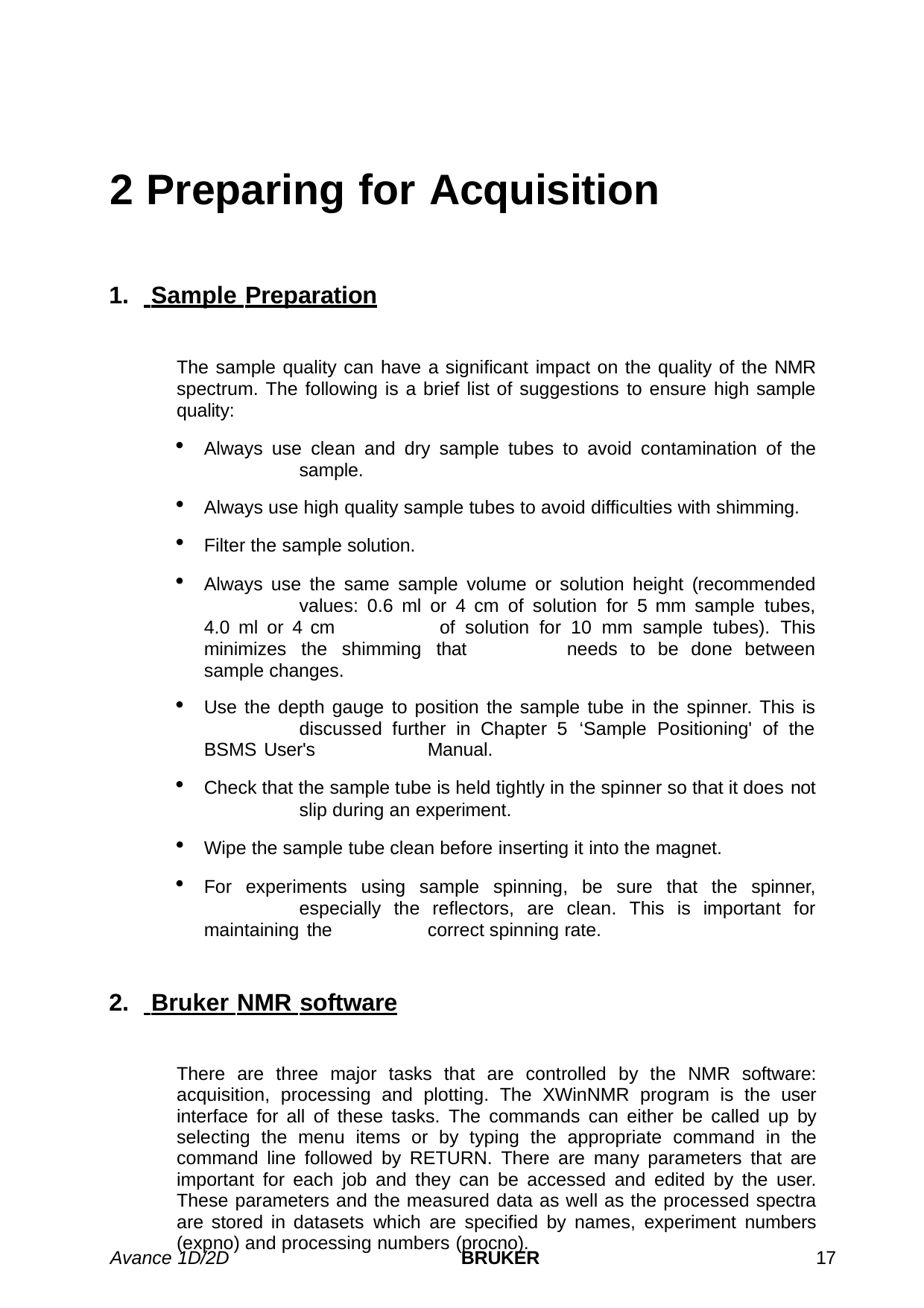

# 2 Preparing for Acquisition
 Sample Preparation
The sample quality can have a significant impact on the quality of the NMR spectrum. The following is a brief list of suggestions to ensure high sample quality:
Always use clean and dry sample tubes to avoid contamination of the 	sample.
Always use high quality sample tubes to avoid difficulties with shimming.
Filter the sample solution.
Always use the same sample volume or solution height (recommended 	values: 0.6 ml or 4 cm of solution for 5 mm sample tubes, 4.0 ml or 4 cm 	of solution for 10 mm sample tubes). This minimizes the shimming that 	needs to be done between sample changes.
Use the depth gauge to position the sample tube in the spinner. This is 	discussed further in Chapter 5 ‘Sample Positioning' of the BSMS User's 	Manual.
Check that the sample tube is held tightly in the spinner so that it does not 	slip during an experiment.
Wipe the sample tube clean before inserting it into the magnet.
For  experiments  using  sample  spinning,  be  sure  that  the  spinner, 	especially the reflectors, are clean. This is important for maintaining the 	correct spinning rate.

 Bruker NMR software
There are three major tasks that are controlled by the NMR software: acquisition, processing and plotting. The XWinNMR program is the user interface for all of these tasks. The commands can either be called up by selecting the menu items or by typing the appropriate command in the command line followed by RETURN. There are many parameters that are important for each job and they can be accessed and edited by the user. These parameters and the measured data as well as the processed spectra are stored in datasets which are specified by names, experiment numbers (expno) and processing numbers (procno).
Avance 1D/2D
BRUKER
17